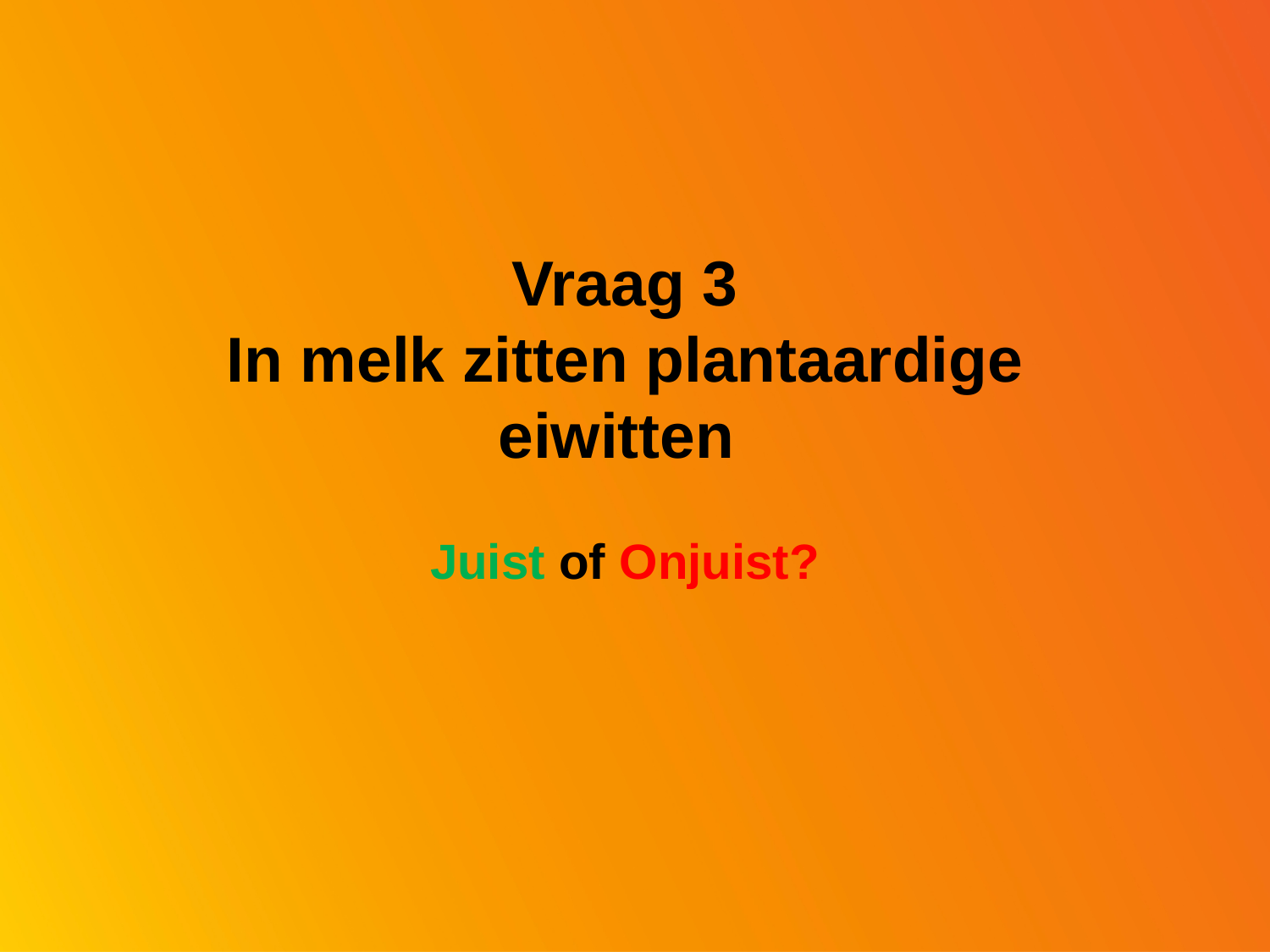

Vraag 3
In melk zitten plantaardige eiwitten

Juist of Onjuist?